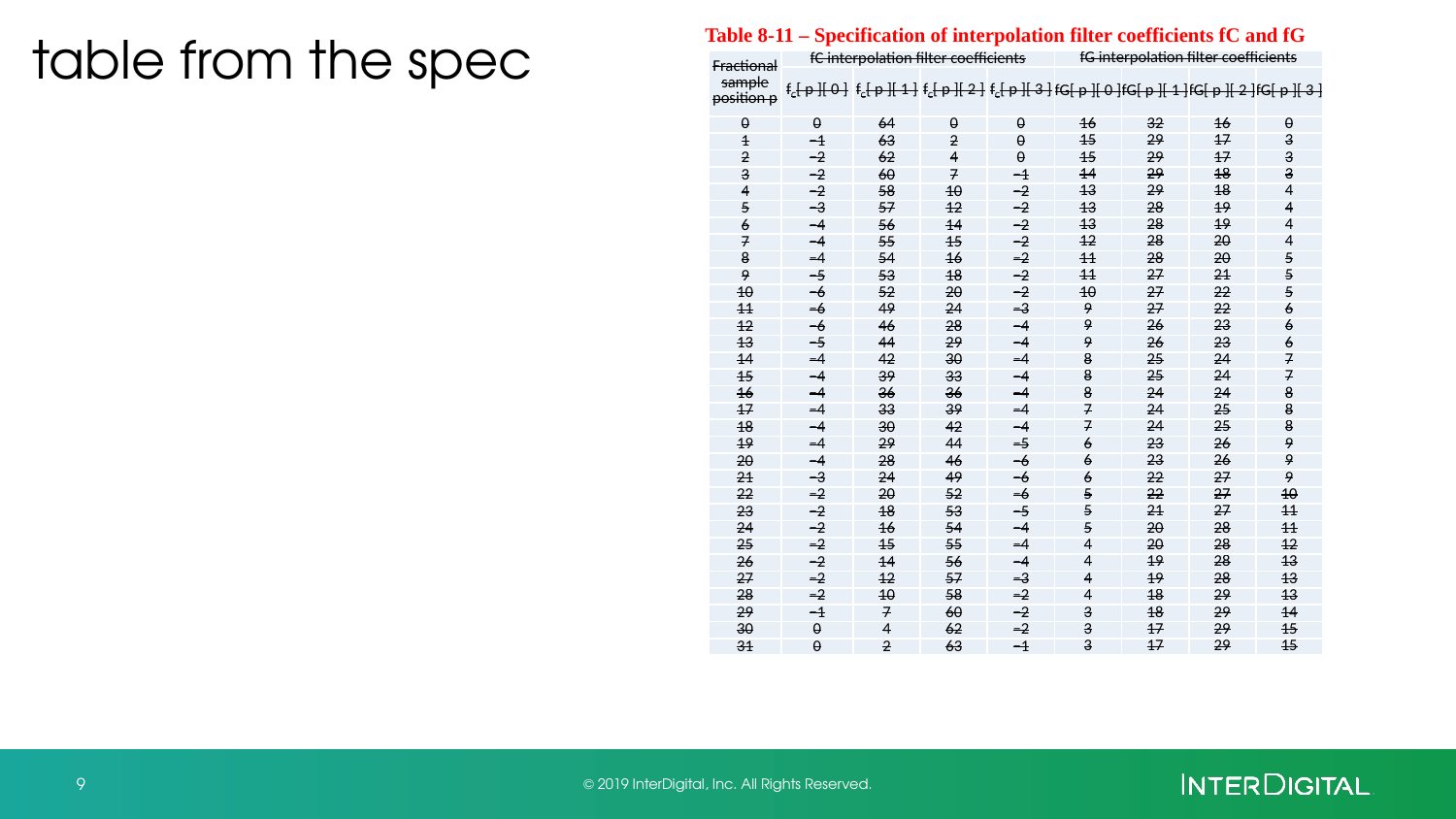

table from the spec
Table 8‑11 – Specification of interpolation filter coefficients fC and fG

| Fractional sample position p | fC interpolation filter coefficients |  |  |  | fG interpolation filter coefficients |  |  |  |
| --- | --- | --- | --- | --- | --- | --- | --- | --- |
|  | fC[ p ][ 0 ] | fC[ p ][ 1 ] | fC[ p ][ 2 ] | fC[ p ][ 3 ] | fG[ p ][ 0 ] | fG[ p ][ 1 ] | fG[ p ][ 2 ] | fG[ p ][ 3 ] |
| 0 | 0 | 64 | 0 | 0 | 16 | 32 | 16 | 0 |
| 1 | −1 | 63 | 2 | 0 | 15 | 29 | 17 | 3 |
| 2 | −2 | 62 | 4 | 0 | 15 | 29 | 17 | 3 |
| 3 | −2 | 60 | 7 | −1 | 14 | 29 | 18 | 3 |
| 4 | −2 | 58 | 10 | −2 | 13 | 29 | 18 | 4 |
| 5 | −3 | 57 | 12 | −2 | 13 | 28 | 19 | 4 |
| 6 | −4 | 56 | 14 | −2 | 13 | 28 | 19 | 4 |
| 7 | −4 | 55 | 15 | −2 | 12 | 28 | 20 | 4 |
| 8 | −4 | 54 | 16 | −2 | 11 | 28 | 20 | 5 |
| 9 | −5 | 53 | 18 | −2 | 11 | 27 | 21 | 5 |
| 10 | −6 | 52 | 20 | −2 | 10 | 27 | 22 | 5 |
| 11 | −6 | 49 | 24 | −3 | 9 | 27 | 22 | 6 |
| 12 | −6 | 46 | 28 | −4 | 9 | 26 | 23 | 6 |
| 13 | −5 | 44 | 29 | −4 | 9 | 26 | 23 | 6 |
| 14 | −4 | 42 | 30 | −4 | 8 | 25 | 24 | 7 |
| 15 | −4 | 39 | 33 | −4 | 8 | 25 | 24 | 7 |
| 16 | −4 | 36 | 36 | −4 | 8 | 24 | 24 | 8 |
| 17 | −4 | 33 | 39 | −4 | 7 | 24 | 25 | 8 |
| 18 | −4 | 30 | 42 | −4 | 7 | 24 | 25 | 8 |
| 19 | −4 | 29 | 44 | −5 | 6 | 23 | 26 | 9 |
| 20 | −4 | 28 | 46 | −6 | 6 | 23 | 26 | 9 |
| 21 | −3 | 24 | 49 | −6 | 6 | 22 | 27 | 9 |
| 22 | −2 | 20 | 52 | −6 | 5 | 22 | 27 | 10 |
| 23 | −2 | 18 | 53 | −5 | 5 | 21 | 27 | 11 |
| 24 | −2 | 16 | 54 | −4 | 5 | 20 | 28 | 11 |
| 25 | −2 | 15 | 55 | −4 | 4 | 20 | 28 | 12 |
| 26 | −2 | 14 | 56 | −4 | 4 | 19 | 28 | 13 |
| 27 | −2 | 12 | 57 | −3 | 4 | 19 | 28 | 13 |
| 28 | −2 | 10 | 58 | −2 | 4 | 18 | 29 | 13 |
| 29 | −1 | 7 | 60 | −2 | 3 | 18 | 29 | 14 |
| 30 | 0 | 4 | 62 | −2 | 3 | 17 | 29 | 15 |
| 31 | 0 | 2 | 63 | −1 | 3 | 17 | 29 | 15 |
9
© 2019 InterDigital, Inc. All Rights Reserved.